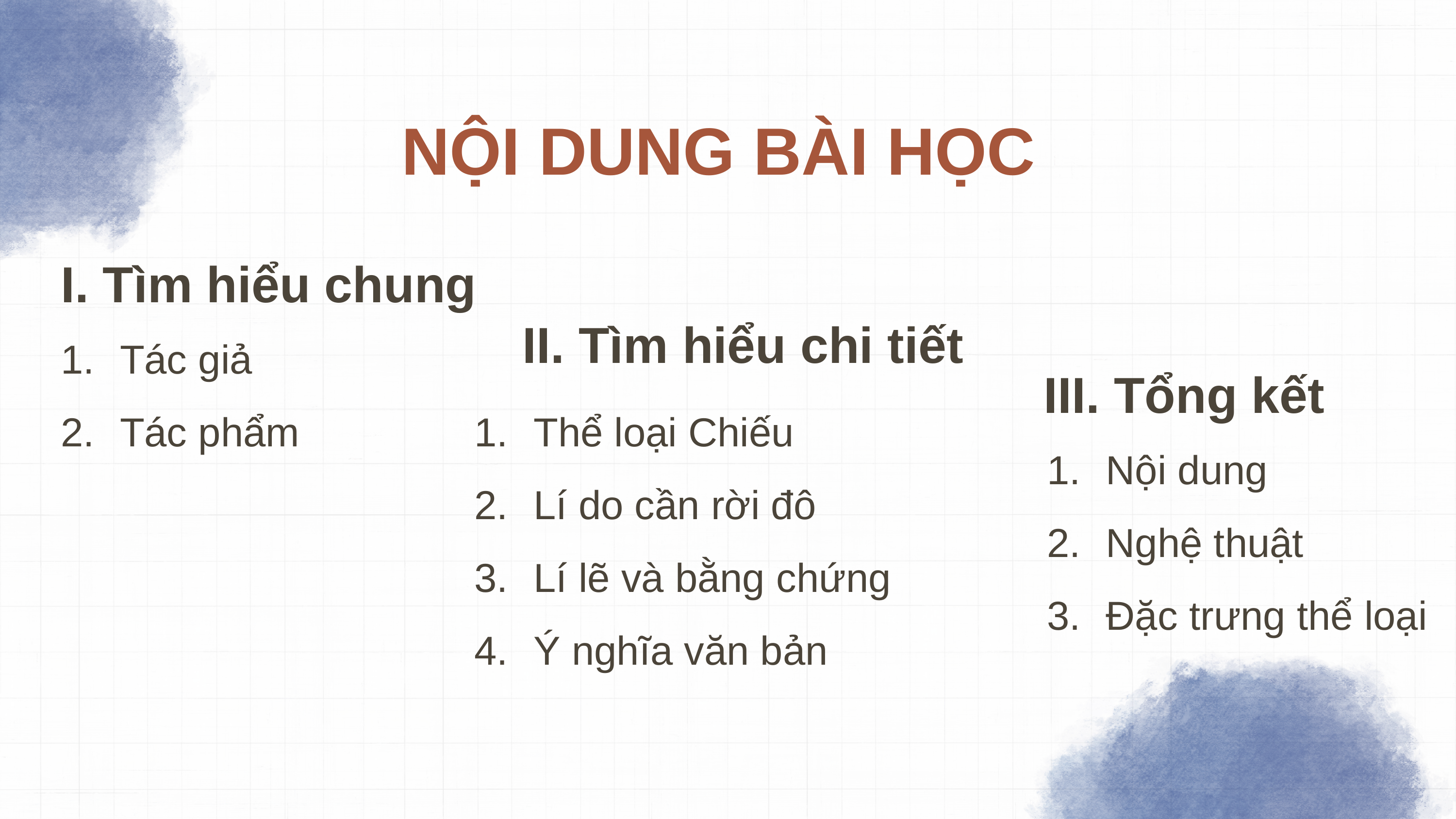

NỘI DUNG BÀI HỌC
I. Tìm hiểu chung
Tác giả
Tác phẩm
II. Tìm hiểu chi tiết
Thể loại Chiếu
Lí do cần rời đô
Lí lẽ và bằng chứng
Ý nghĩa văn bản
III. Tổng kết
Nội dung
Nghệ thuật
Đặc trưng thể loại